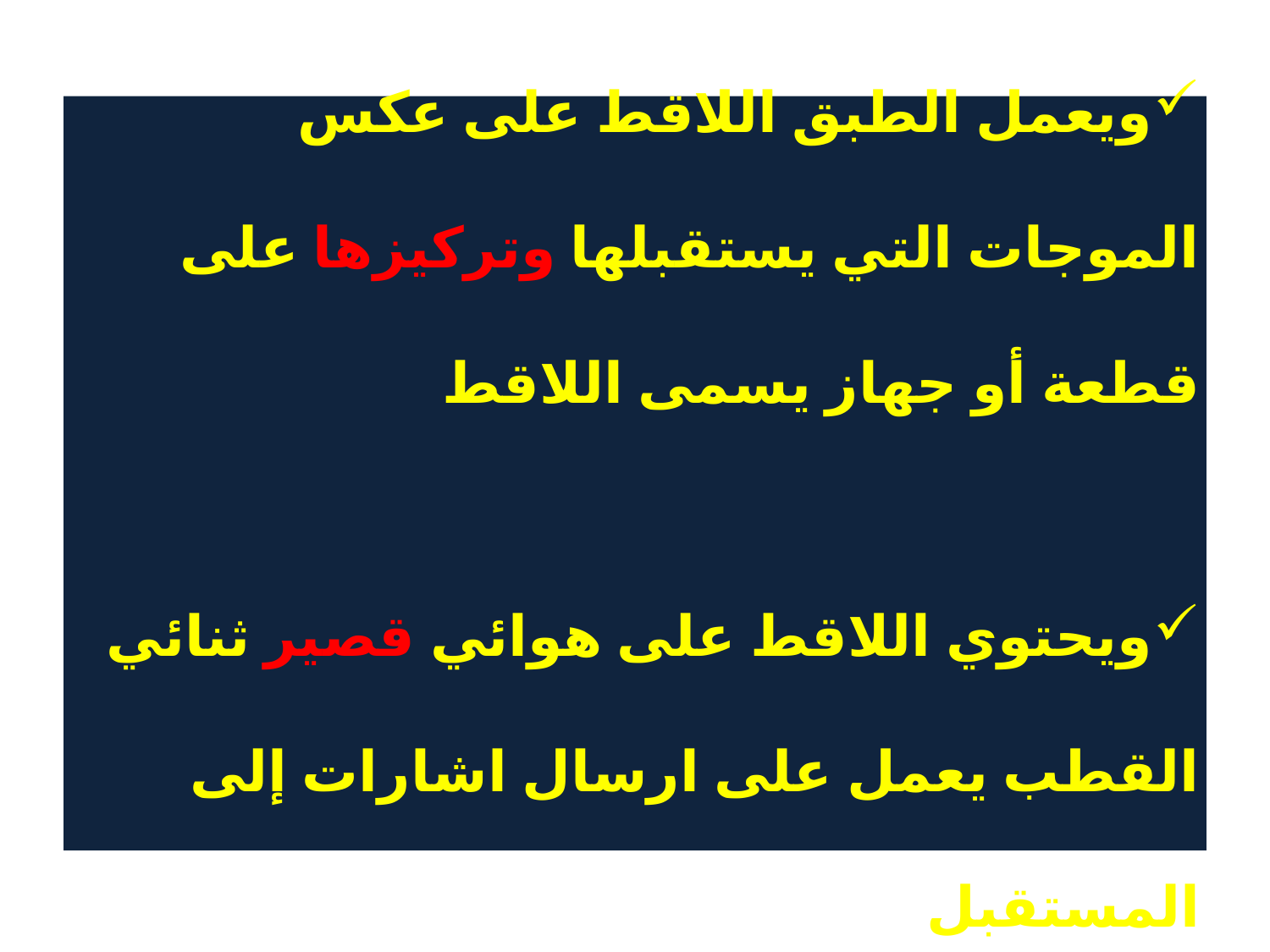

ويعمل الطبق اللاقط على عكس الموجات التي يستقبلها وتركيزها على قطعة أو جهاز يسمى اللاقط

ويحتوي اللاقط على هوائي قصير ثنائي القطب يعمل على ارسال اشارات إلى المستقبل